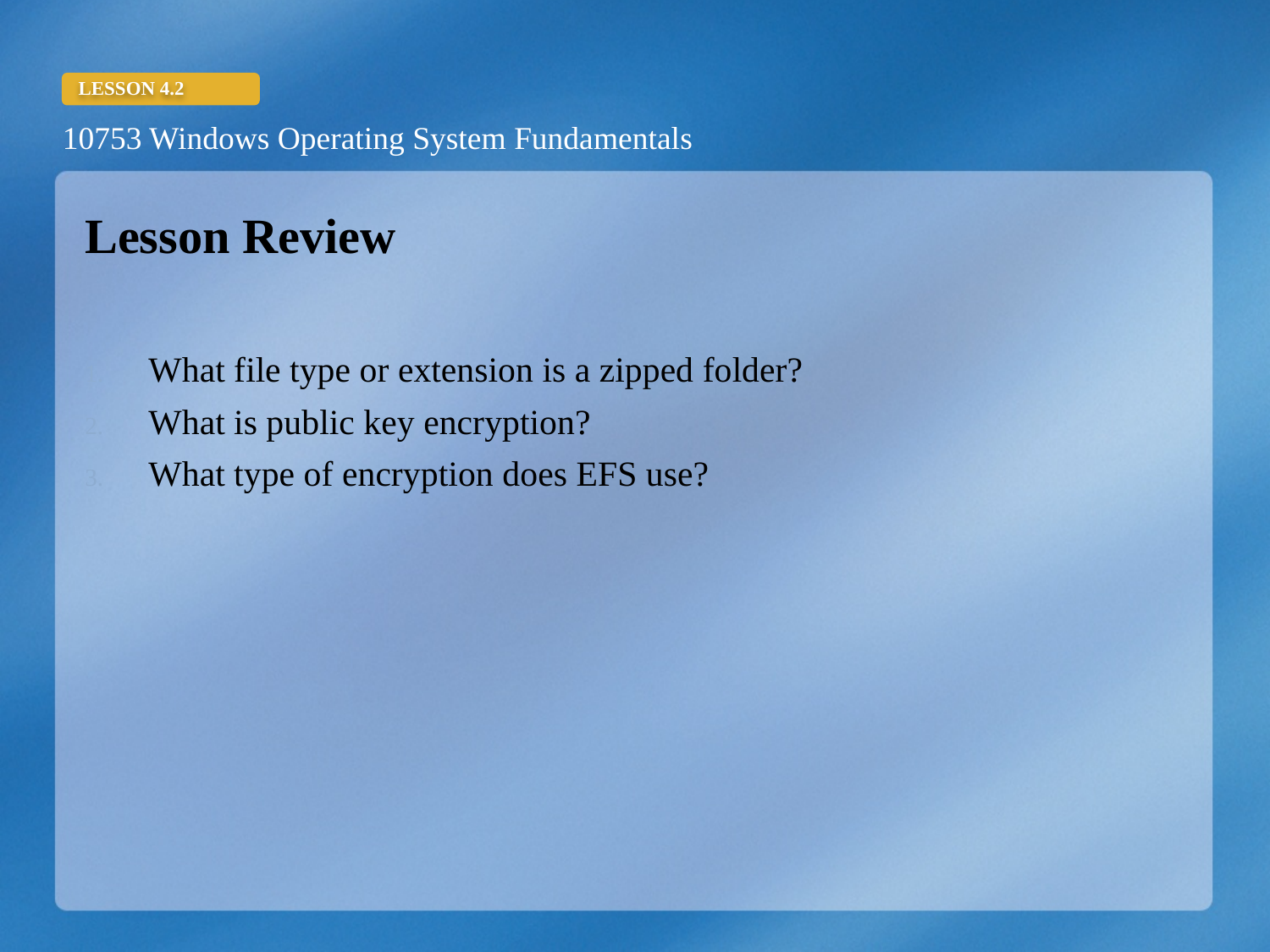

Lesson Review

What file type or extension is a zipped folder?
What is public key encryption?
What type of encryption does EFS use?